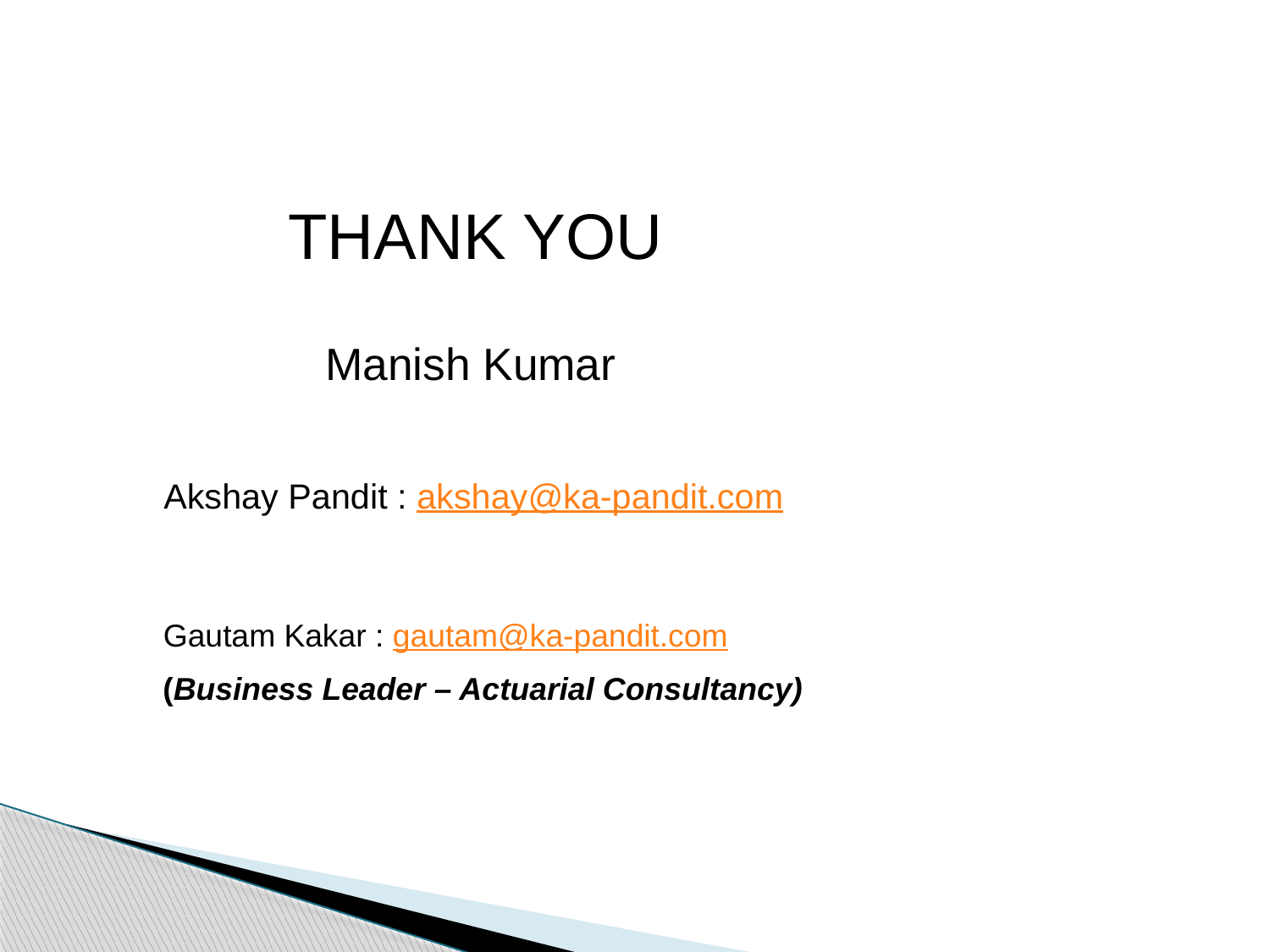

THANK YOU

                    Manish Kumar

         Akshay Pandit : akshay@ka-pandit.com

       Gautam Kakar : gautam@ka-pandit.com
          (Business Leader – Actuarial Consultancy)